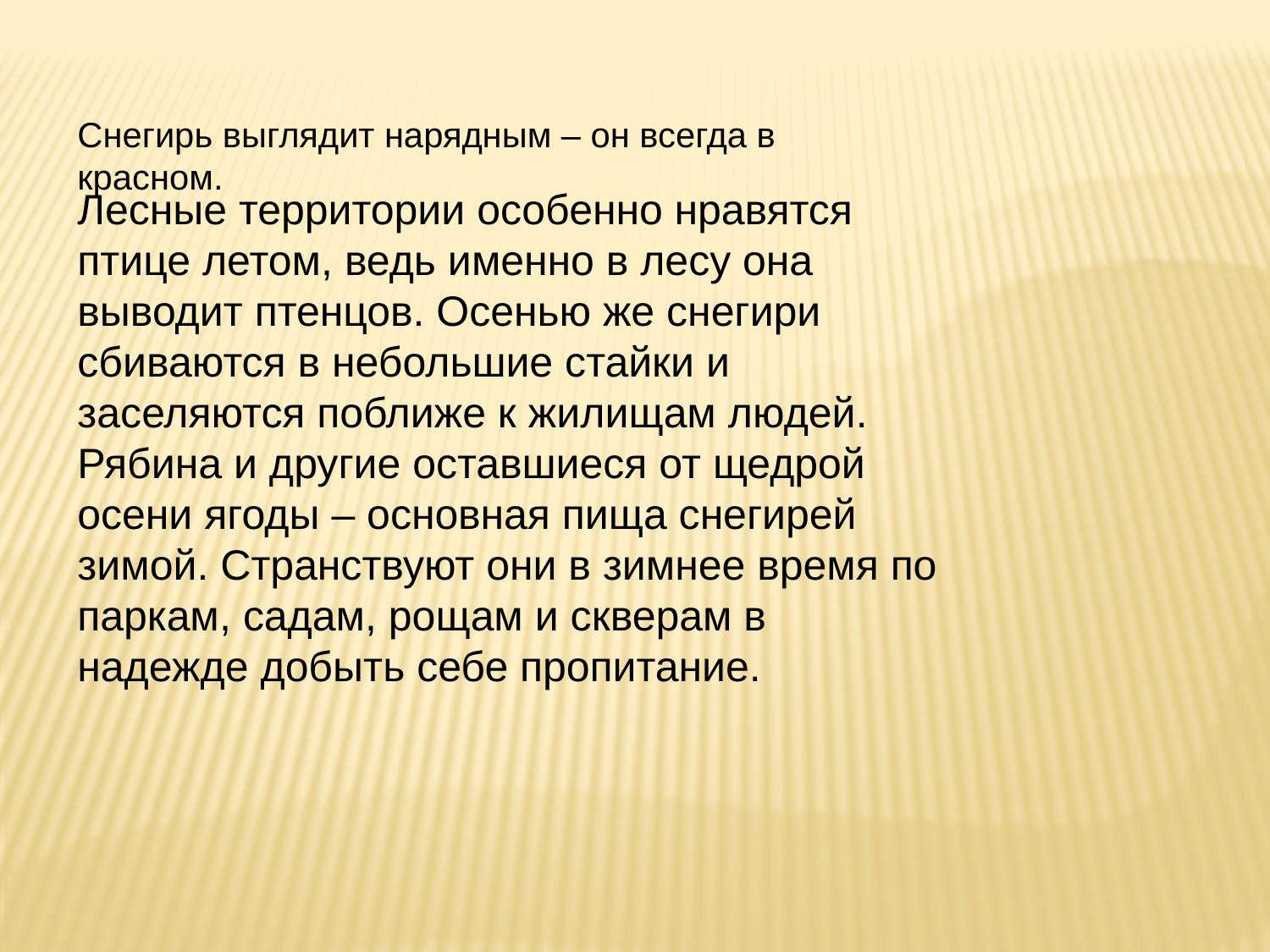

Снегирь выглядит нарядным – он всегда в красном.

Лесные территории особенно нравятся птице летом, ведь именно в лесу она выводит птенцов. Осенью же снегири сбиваются в небольшие стайки и заселяются поближе к жилищам людей. Рябина и другие оставшиеся от щедрой осени ягоды – основная пища снегирей зимой. Странствуют они в зимнее время по паркам, садам, рощам и скверам в надежде добыть себе пропитание.